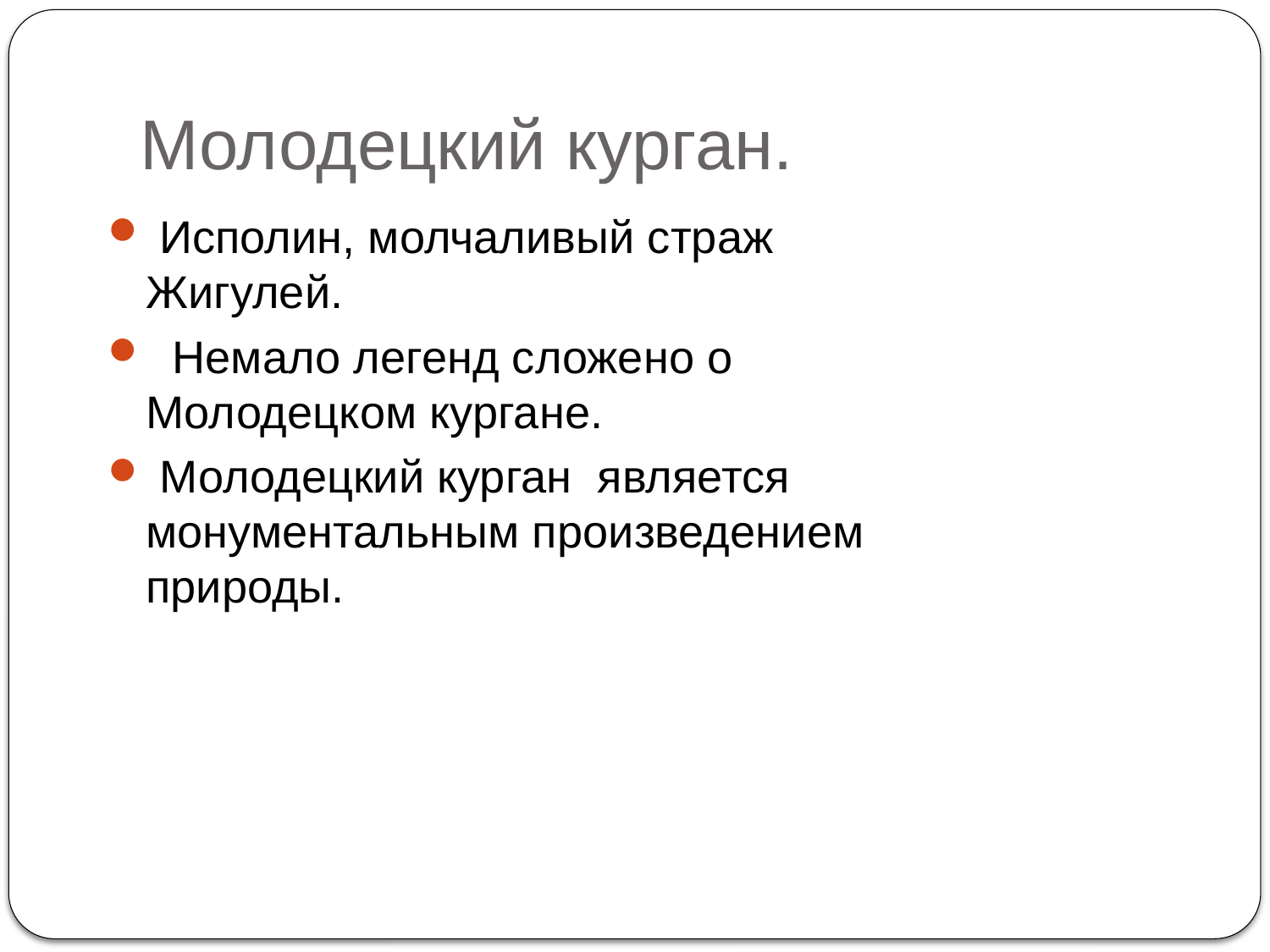

# Молодецкий курган.
 Исполин, молчаливый страж Жигулей.
  Немало легенд сложено о Молодецком кургане.
 Молодецкий курган  является монументальным произведением природы.